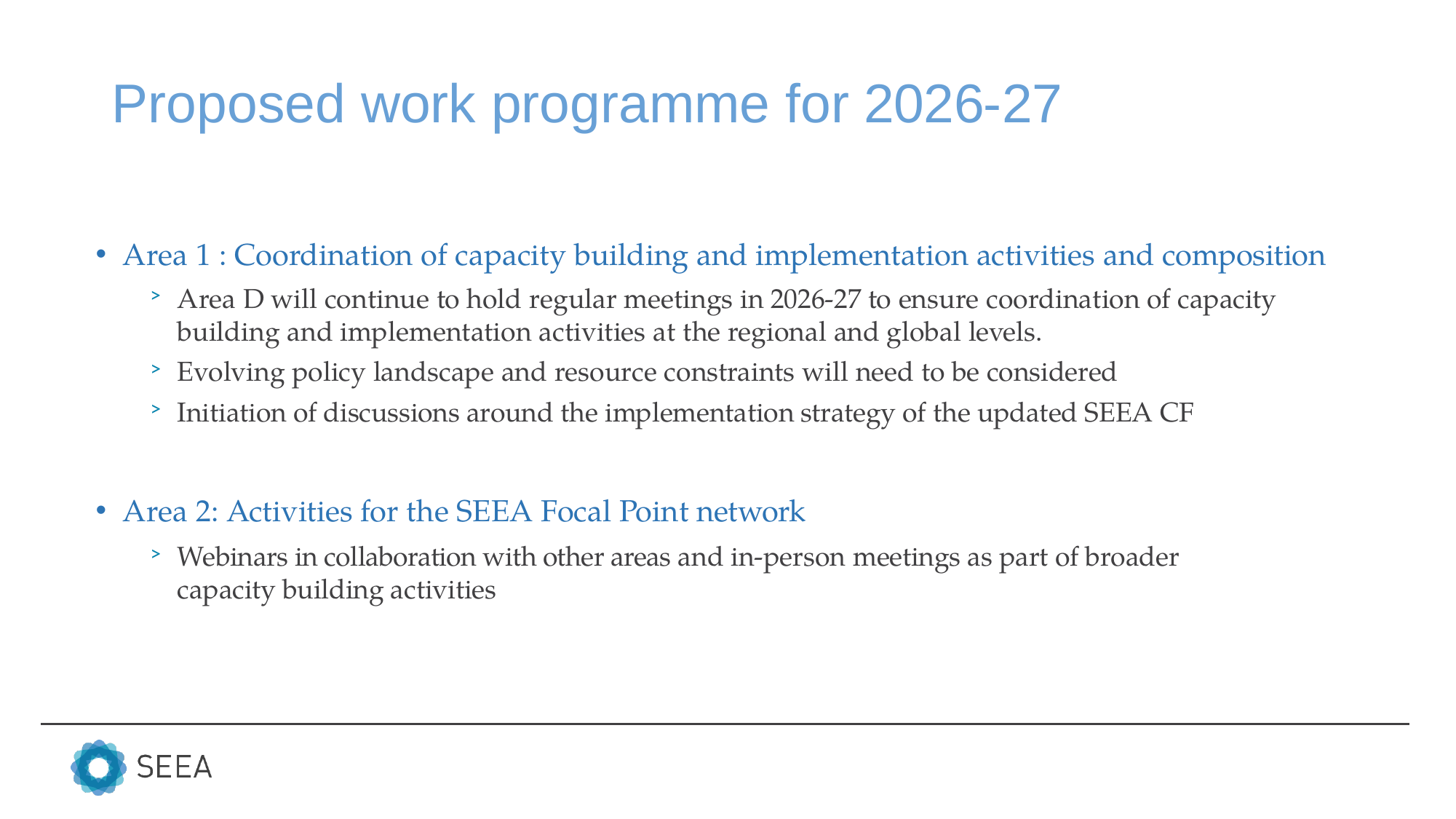

# Proposed work programme for 2026-27
Area 1 : Coordination of capacity building and implementation activities and composition
Area D will continue to hold regular meetings in 2026-27 to ensure coordination of capacity building and implementation activities at the regional and global levels.
Evolving policy landscape and resource constraints will need to be considered
Initiation of discussions around the implementation strategy of the updated SEEA CF

Area 2: Activities for the SEEA Focal Point network
Webinars in collaboration with other areas and in-person meetings as part of broader capacity building activities